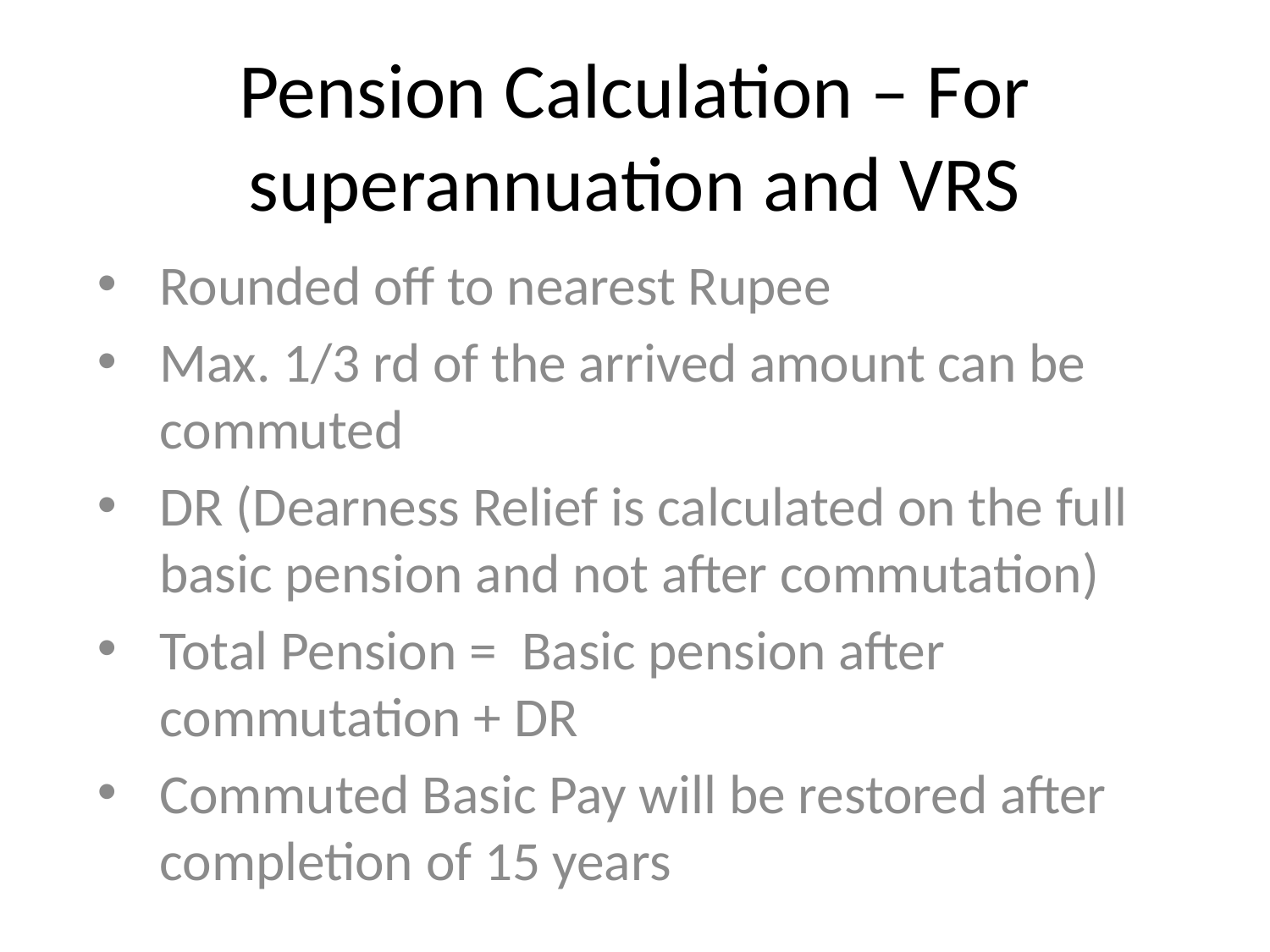

# Pension Calculation – For superannuation and VRS

Rounded off to nearest Rupee
Max. 1/3 rd of the arrived amount can be commuted
DR (Dearness Relief is calculated on the full basic pension and not after commutation)
Total Pension =  Basic pension after commutation + DR
Commuted Basic Pay will be restored after completion of 15 years